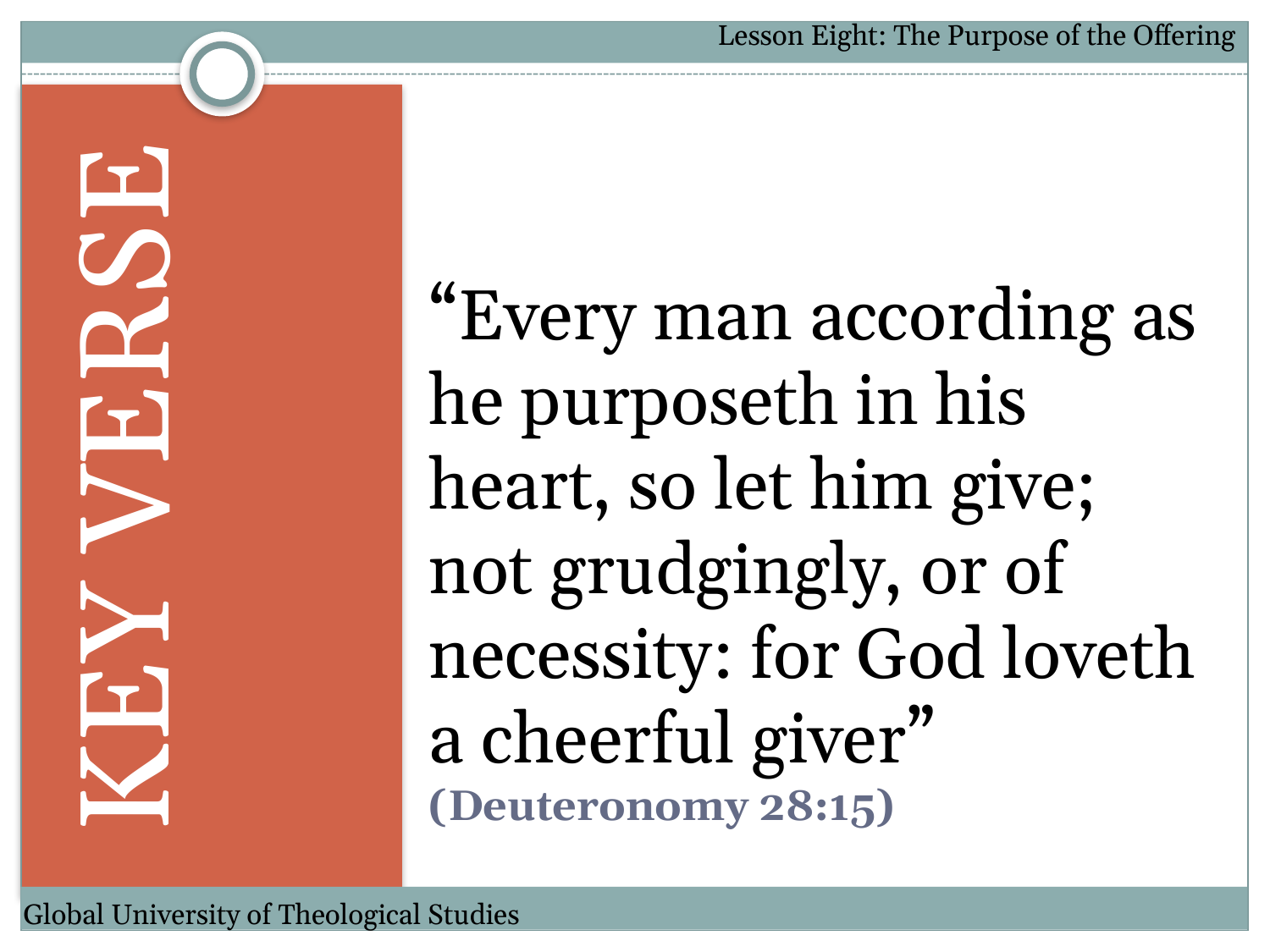

Lesson Eight: The Purpose of the Offering
Key verse
“Every man according as he purposeth in his heart, so let him give; not grudgingly, or of necessity: for God loveth a cheerful giver”
(Deuteronomy 28:15)
Global University of Theological Studies